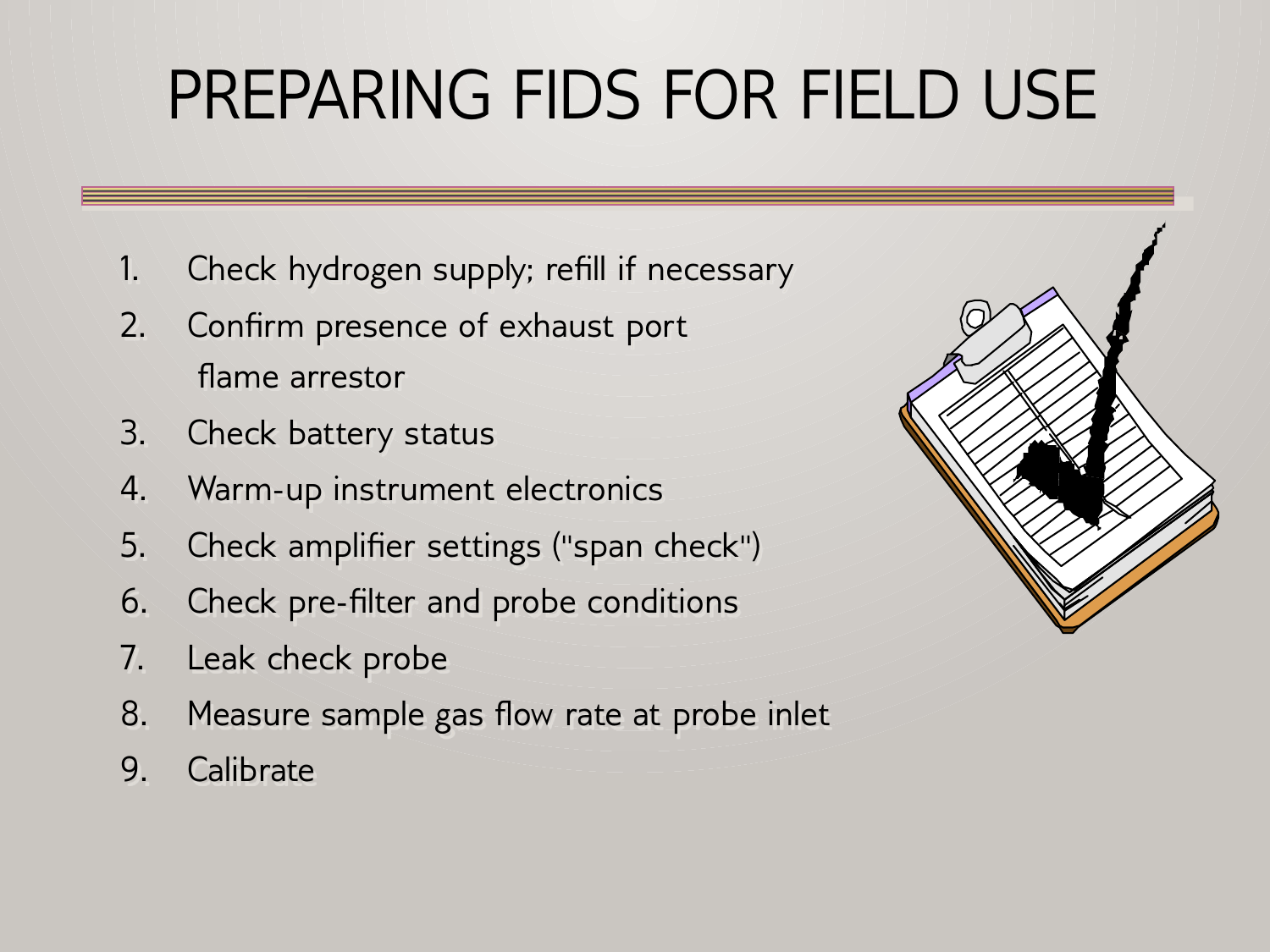

# Preparing FIDs for Field Use

Check hydrogen supply; refill if necessary
Confirm presence of exhaust port
 flame arrestor
Check battery status
Warm-up instrument electronics
Check amplifier settings ("span check")
Check pre-filter and probe conditions
Leak check probe
Measure sample gas flow rate at probe inlet
Calibrate